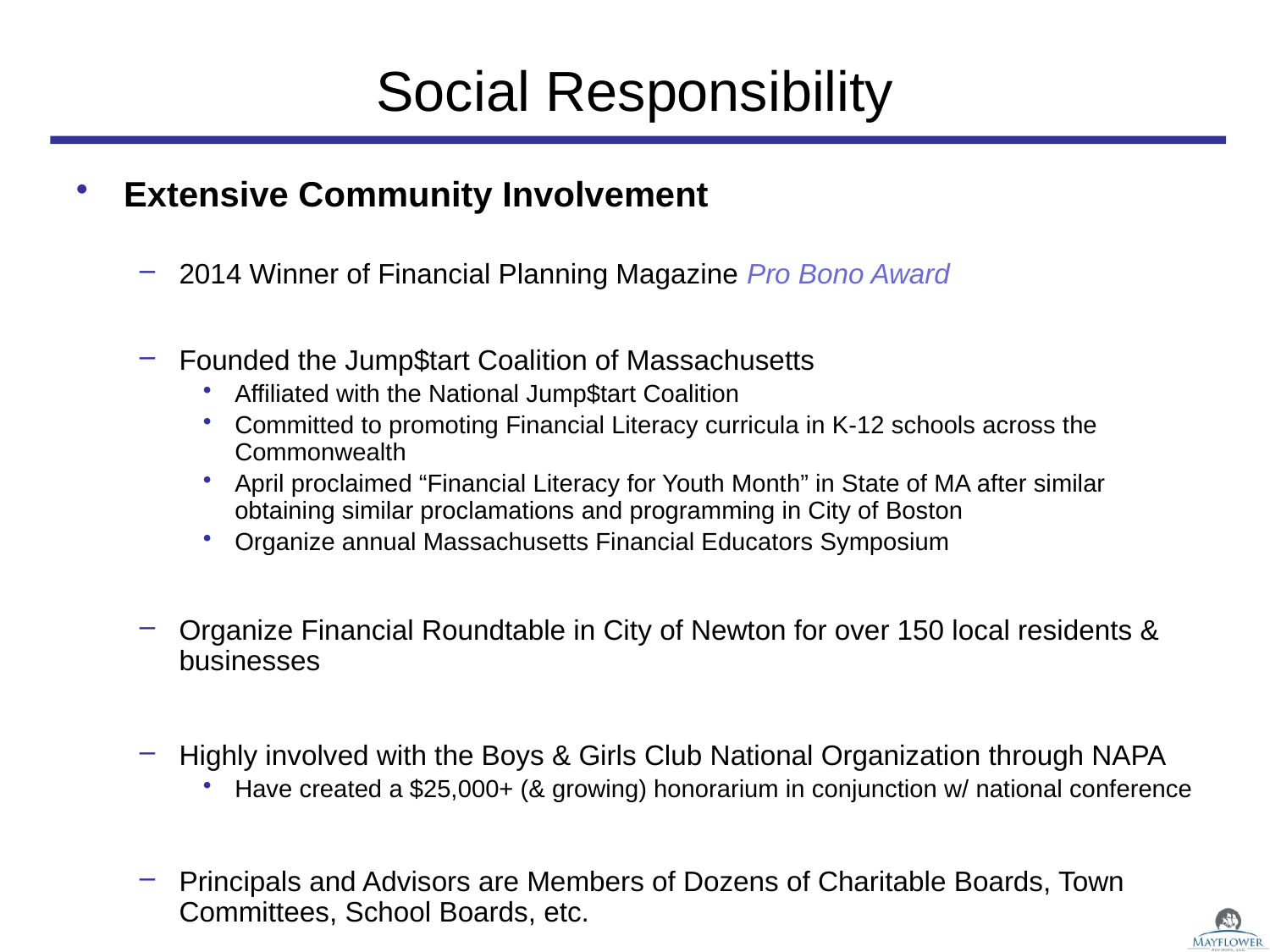

# Social Responsibility
Extensive Community Involvement

2014 Winner of Financial Planning Magazine Pro Bono Award

Founded the Jump$tart Coalition of Massachusetts
Affiliated with the National Jump$tart Coalition
Committed to promoting Financial Literacy curricula in K-12 schools across the Commonwealth
April proclaimed “Financial Literacy for Youth Month” in State of MA after similar obtaining similar proclamations and programming in City of Boston
Organize annual Massachusetts Financial Educators Symposium

Organize Financial Roundtable in City of Newton for over 150 local residents & businesses

Highly involved with the Boys & Girls Club National Organization through NAPA
Have created a $25,000+ (& growing) honorarium in conjunction w/ national conference

Principals and Advisors are Members of Dozens of Charitable Boards, Town Committees, School Boards, etc.

Client List Includes Dozens of Local Not-for-Profit Organizations
Generally offer our services at an ‘overly competitive’ rate to support their efforts